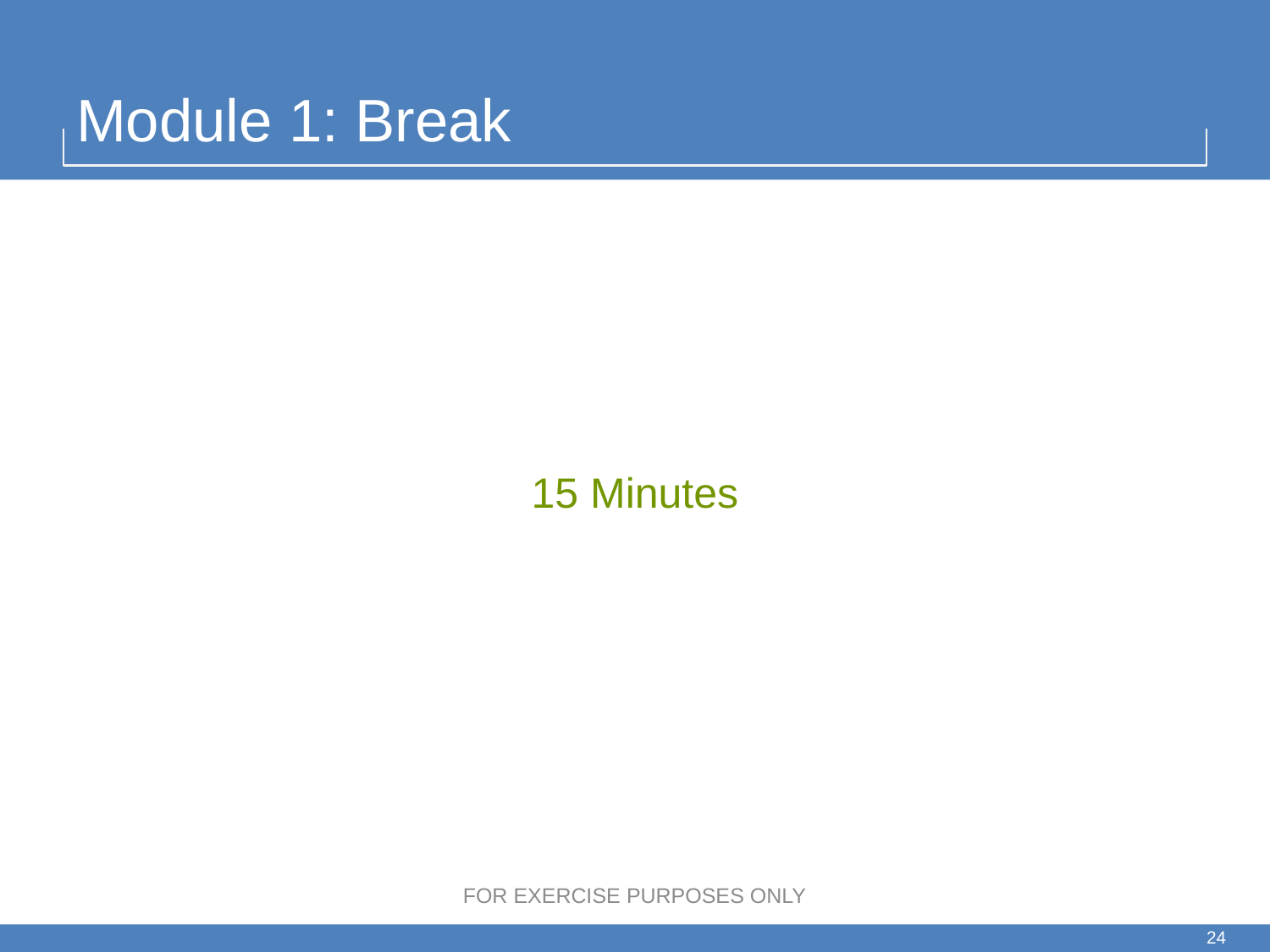

# Module 1: Break

15 Minutes
FOR EXERCISE PURPOSES ONLY